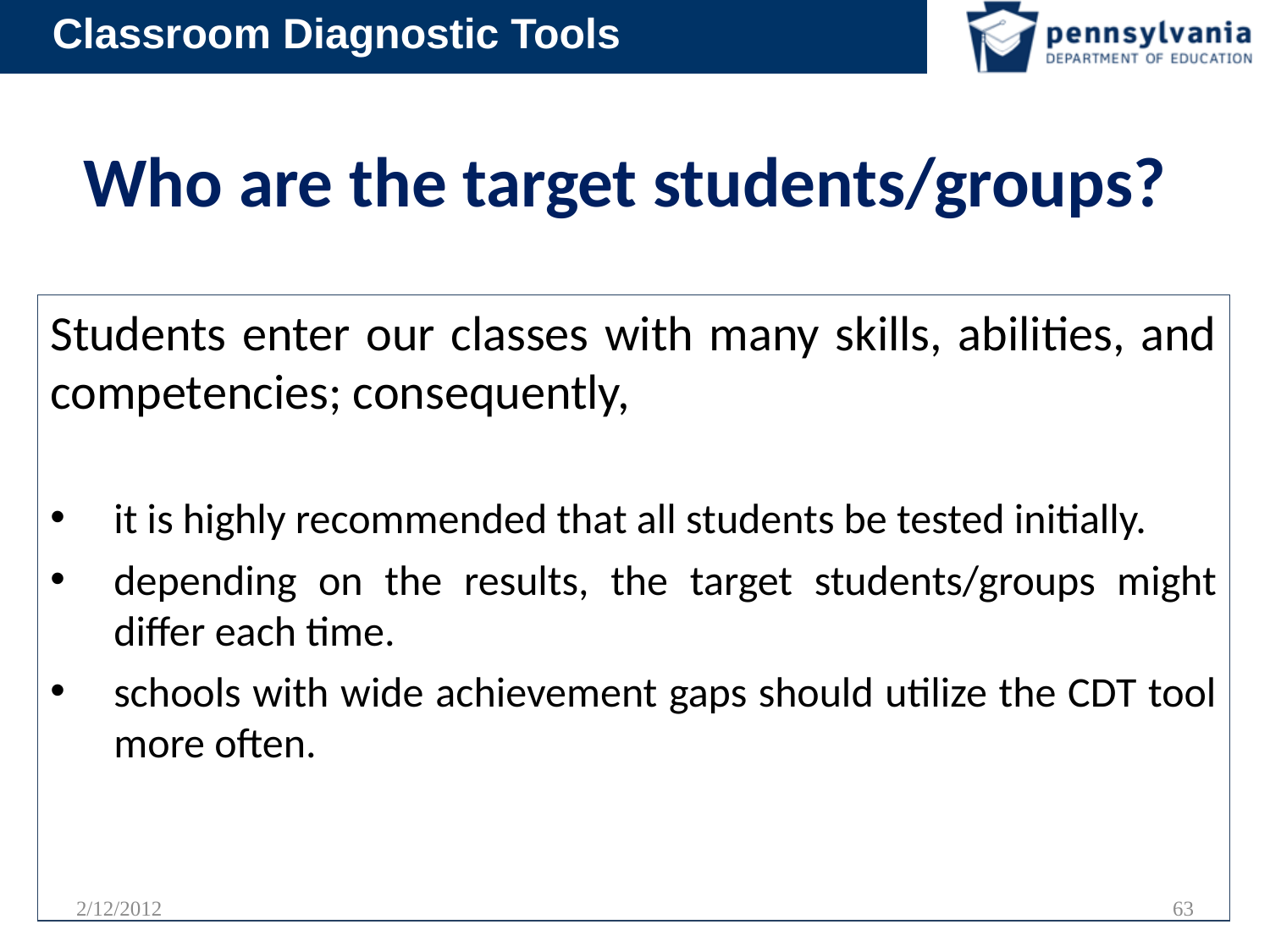

# Who are the target students/groups?
Students enter our classes with many skills, abilities, and competencies; consequently,

it is highly recommended that all students be tested initially.
depending on the results, the target students/groups might differ each time.
schools with wide achievement gaps should utilize the CDT tool more often.

2/12/2012
63